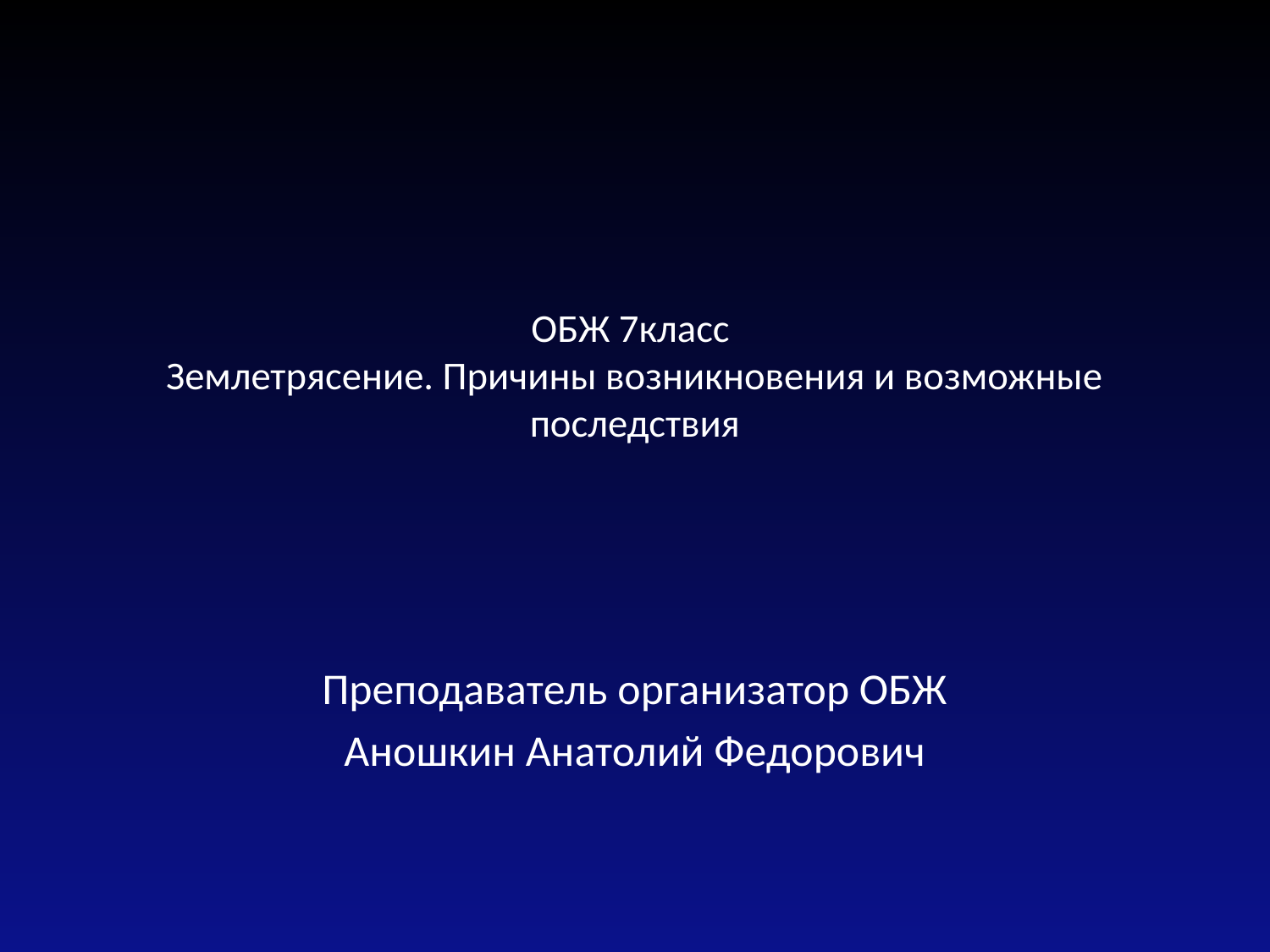

# ОБЖ 7класс Землетрясение. Причины возникновения и возможные последствия
Преподаватель организатор ОБЖ
Аношкин Анатолий Федорович